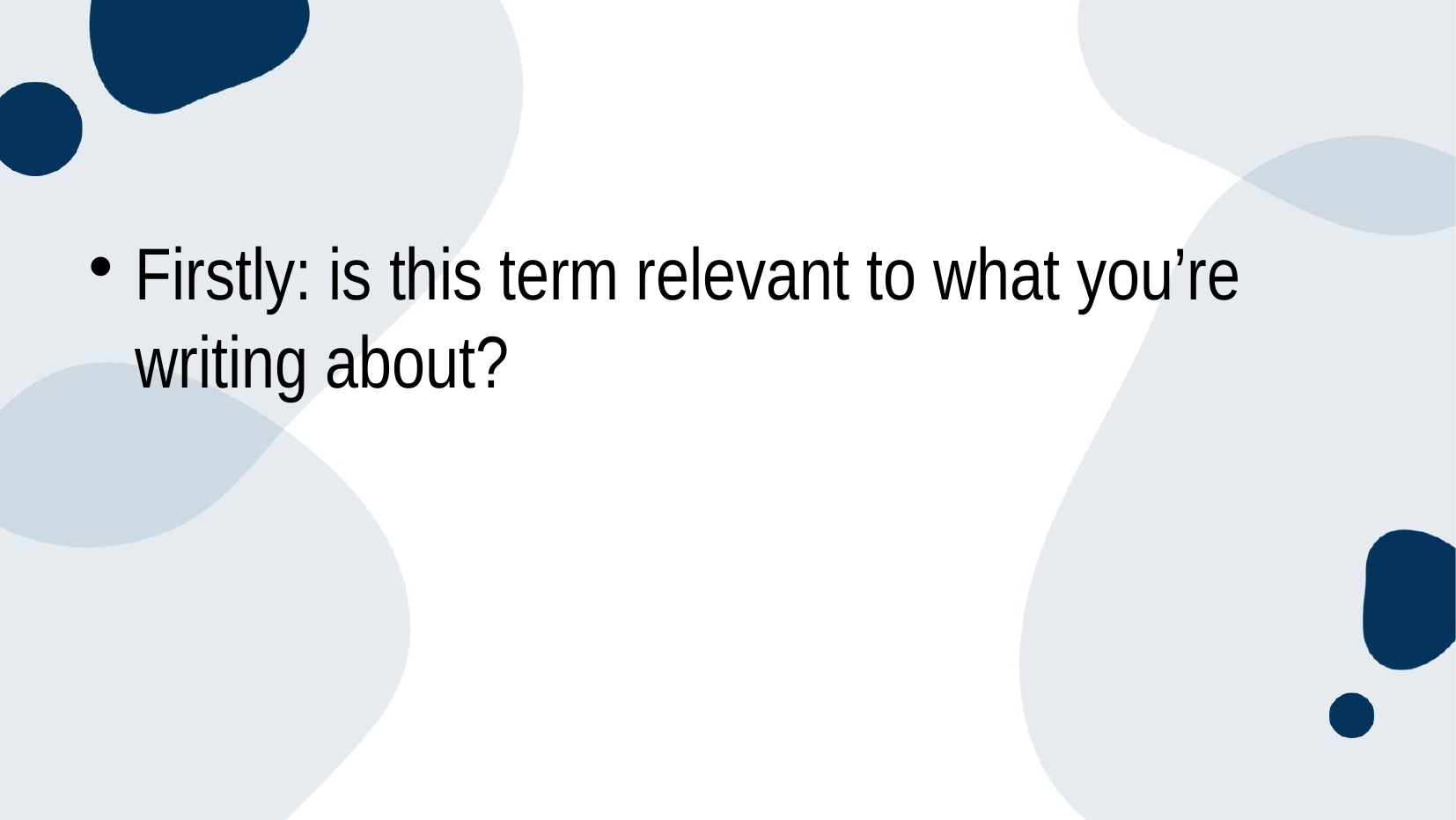

Firstly: is this term relevant to what you’re writing about?